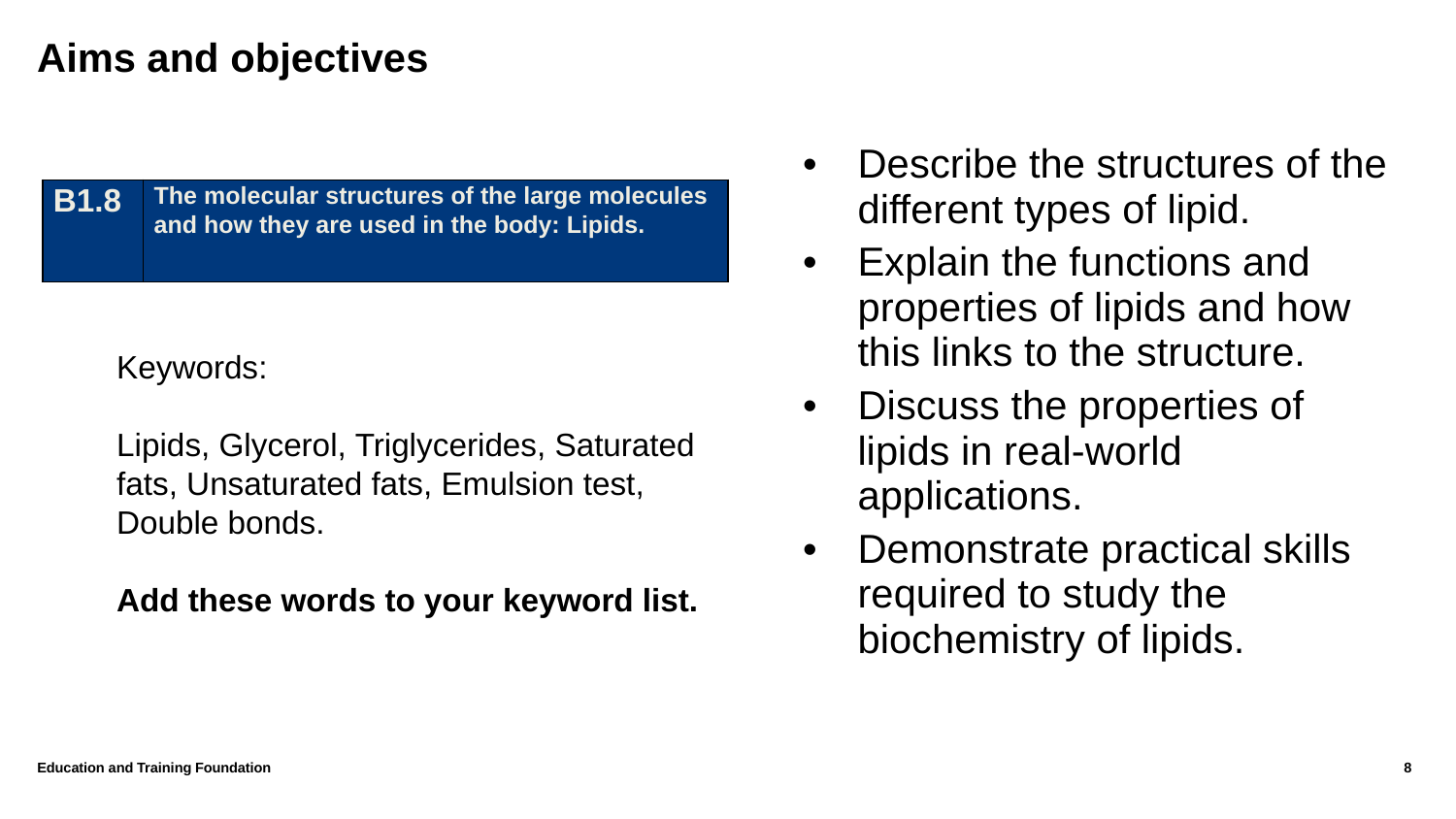

# Aims and objectives
Describe the structures of the different types of lipid.
Explain the functions and properties of lipids and how this links to the structure.
Discuss the properties of lipids in real-world applications.
Demonstrate practical skills required to study the biochemistry of lipids.

| B1.8 | The molecular structures of the large molecules and how they are used in the body: Lipids. |
| --- | --- |
Keywords:

Lipids, Glycerol, Triglycerides, Saturated fats, Unsaturated fats, Emulsion test, Double bonds.

Add these words to your keyword list.
Education and Training Foundation
8